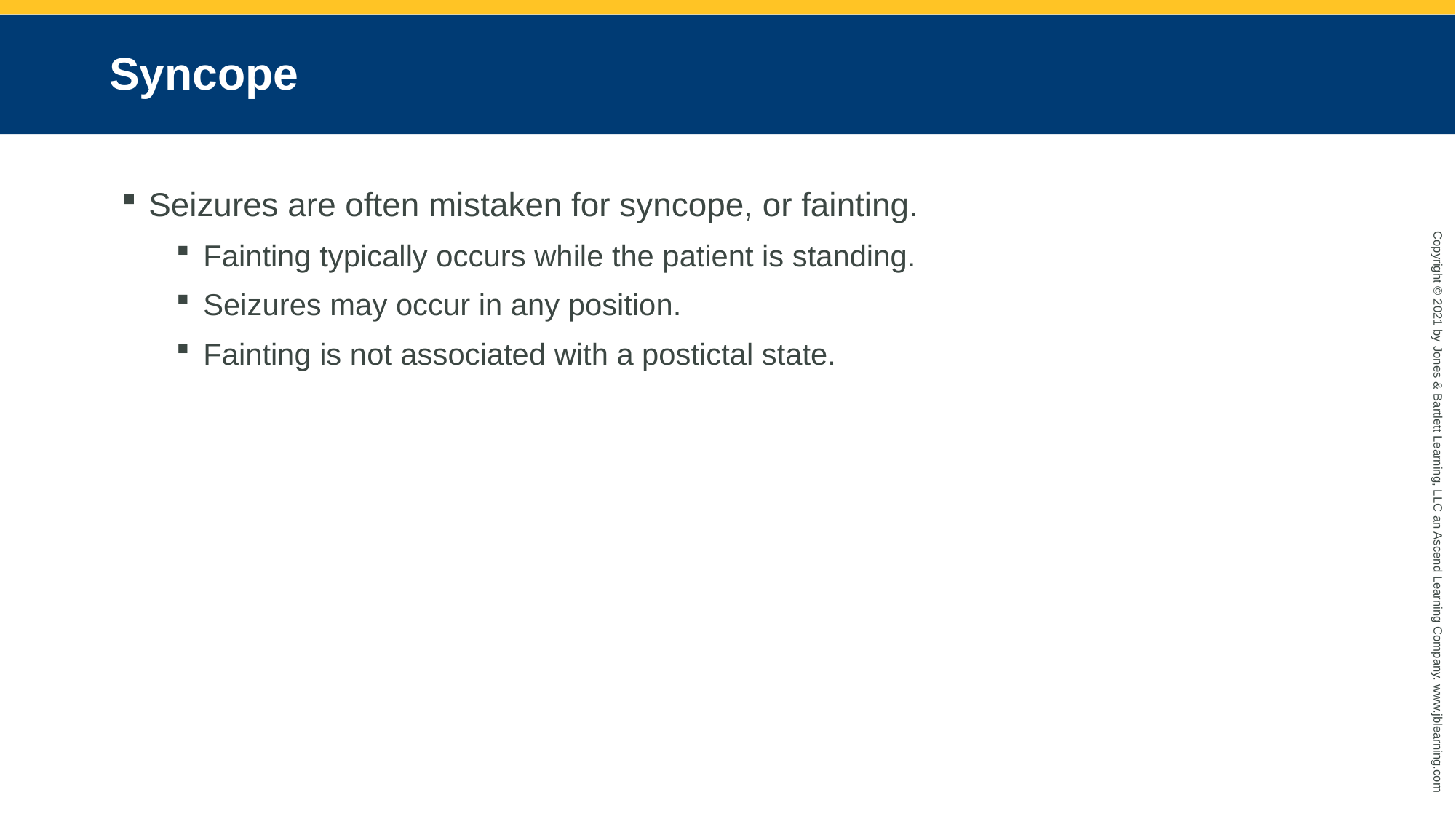

# Syncope
Seizures are often mistaken for syncope, or fainting.
Fainting typically occurs while the patient is standing.
Seizures may occur in any position.
Fainting is not associated with a postictal state.